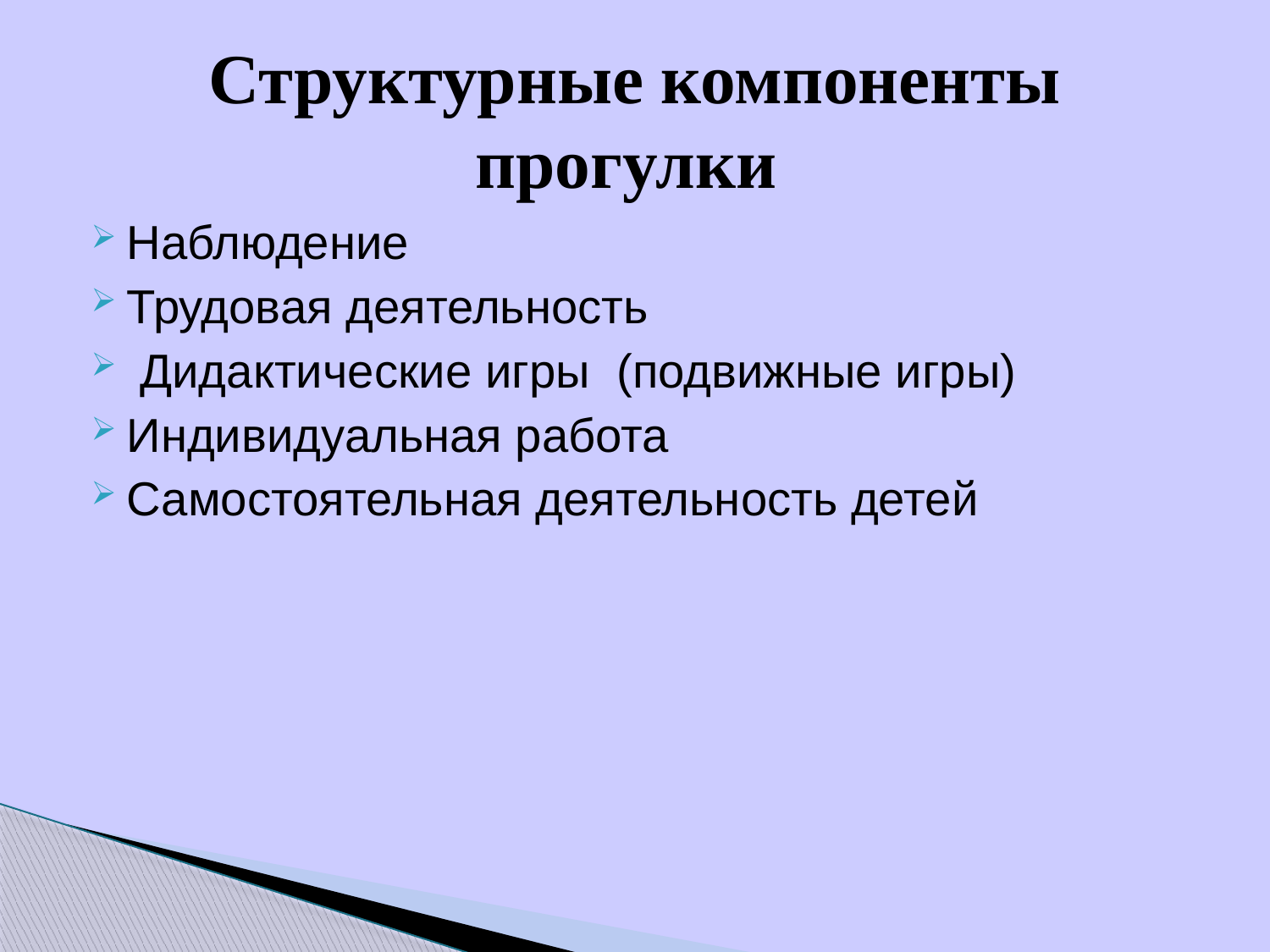

# Структурные компоненты прогулки
Наблюдение
Трудовая деятельность
 Дидактические игры  (подвижные игры)
Индивидуальная работа
Самостоятельная деятельность детей